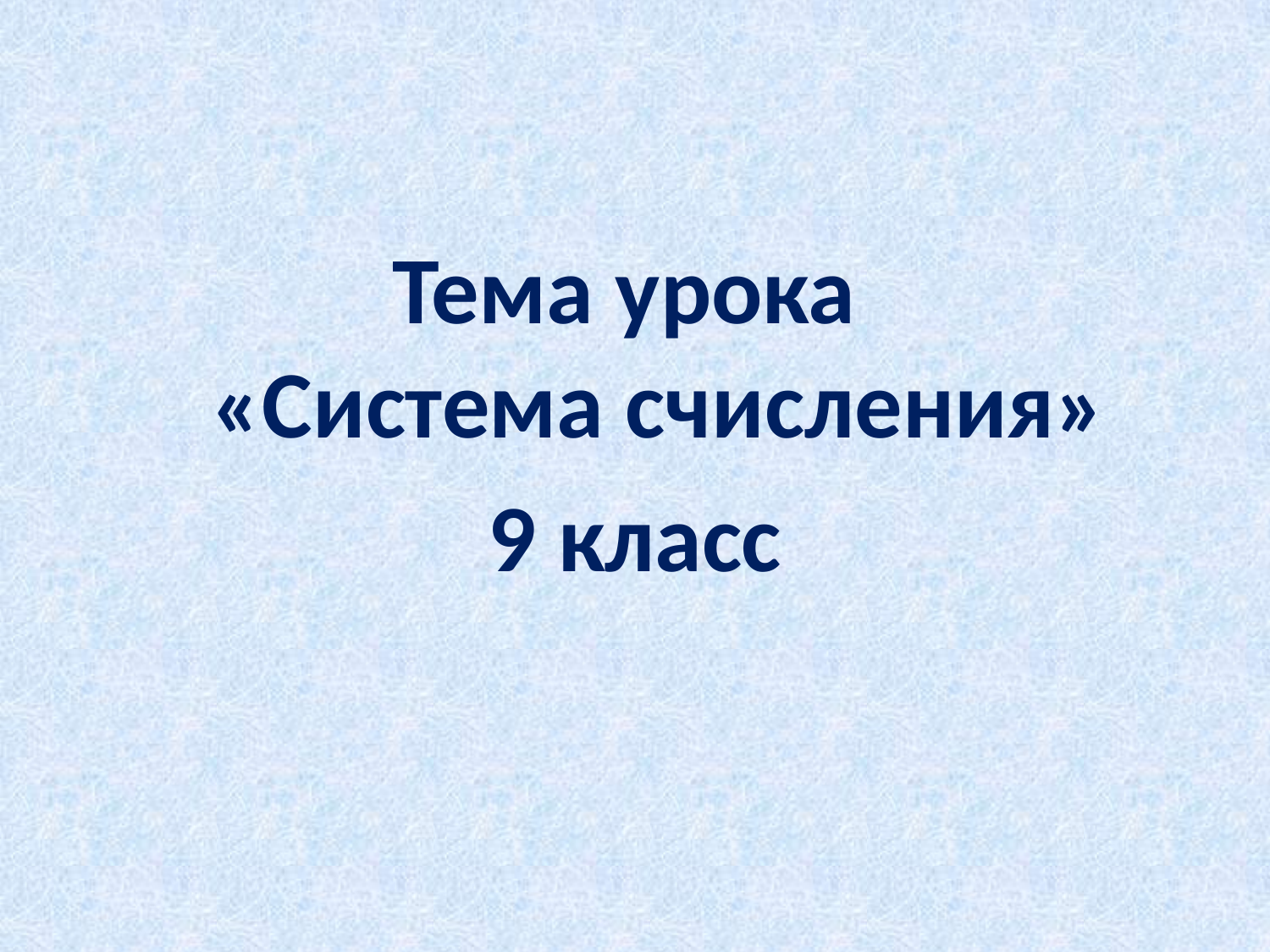

#
Тема урока
«Система счисления»
9 класс